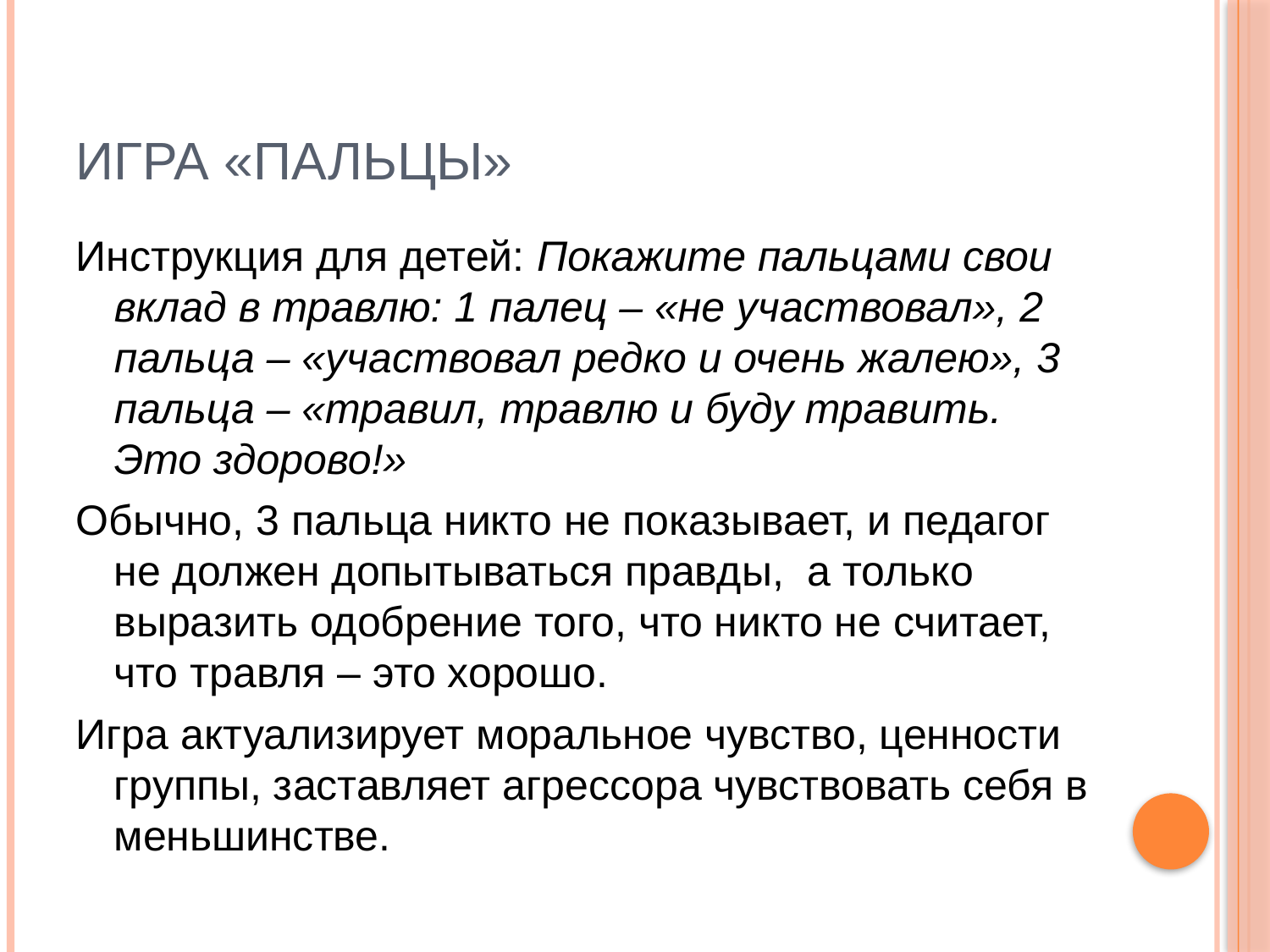

# Игра «Пальцы»
Инструкция для детей: Покажите пальцами свои вклад в травлю: 1 палец – «не участвовал», 2 пальца – «участвовал редко и очень жалею», 3 пальца – «травил, травлю и буду травить. Это здорово!»
Обычно, 3 пальца никто не показывает, и педагог не должен допытываться правды,  а только выразить одобрение того, что никто не считает, что травля – это хорошо.
Игра актуализирует моральное чувство, ценности группы, заставляет агрессора чувствовать себя в меньшинстве.